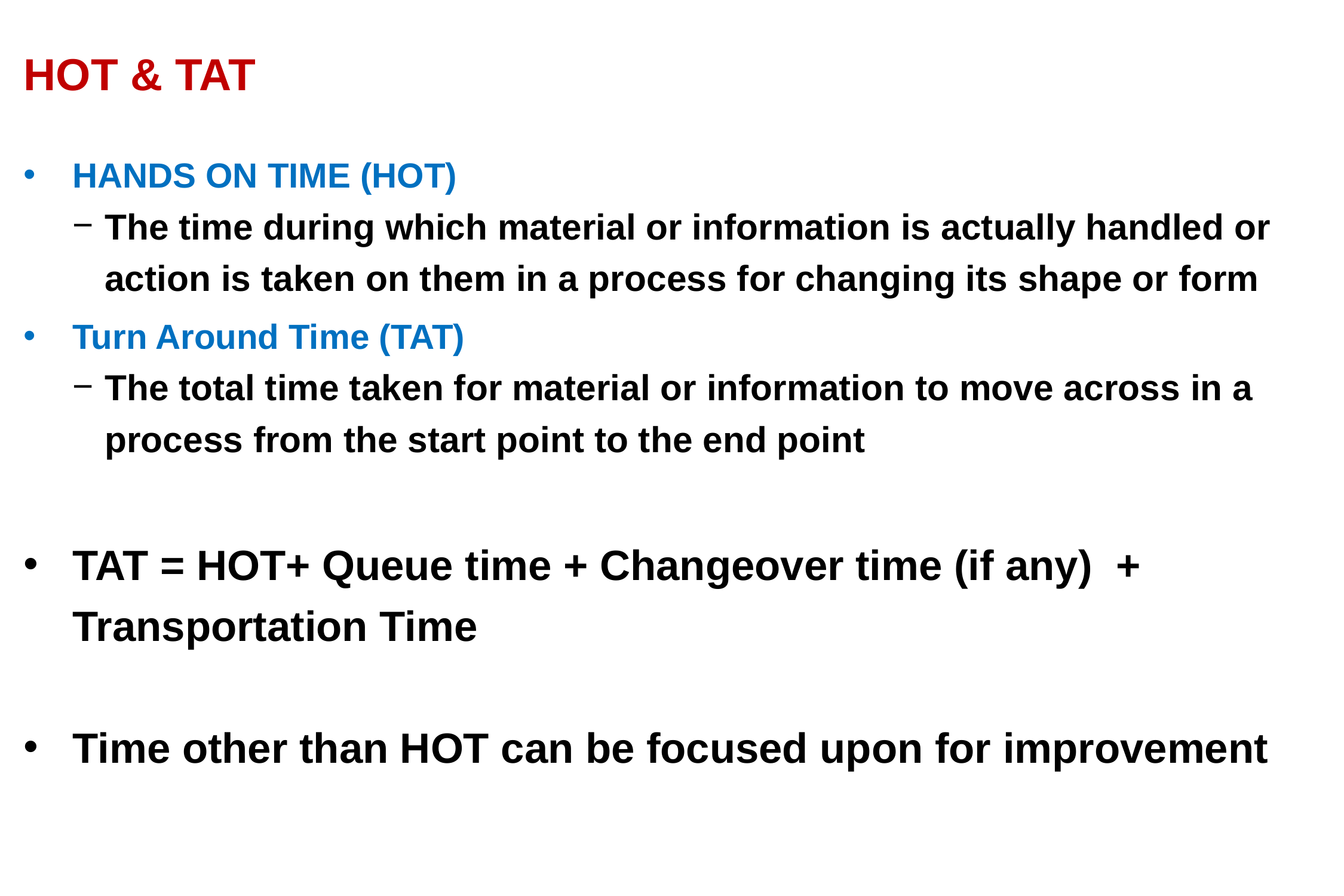

# HOT & TAT
HANDS ON TIME (HOT)
The time during which material or information is actually handled or action is taken on them in a process for changing its shape or form
Turn Around Time (TAT)
The total time taken for material or information to move across in a process from the start point to the end point

TAT = HOT+ Queue time + Changeover time (if any)  + Transportation Time

Time other than HOT can be focused upon for improvement